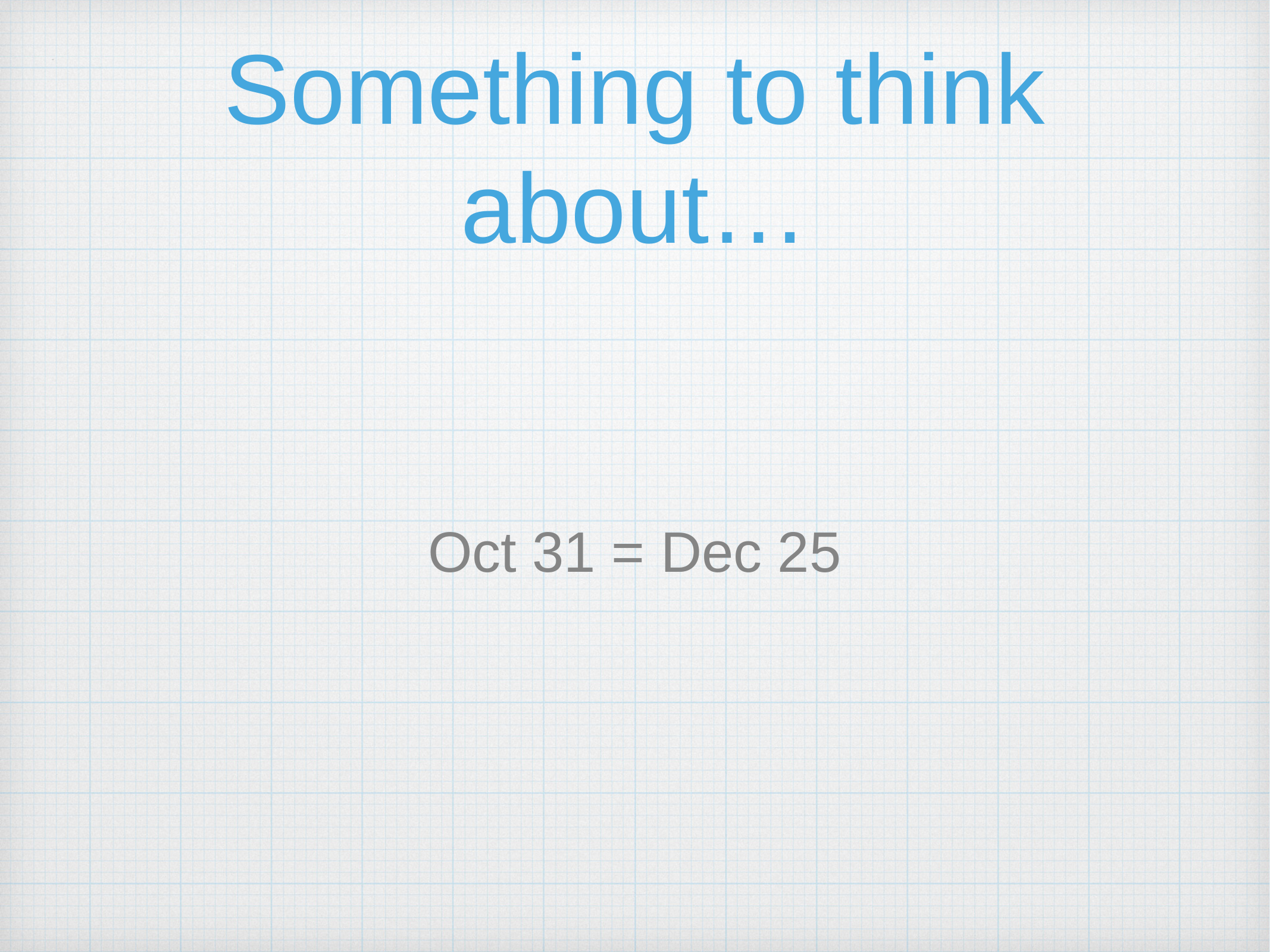

# Something to think about…
Oct 31 = Dec 25